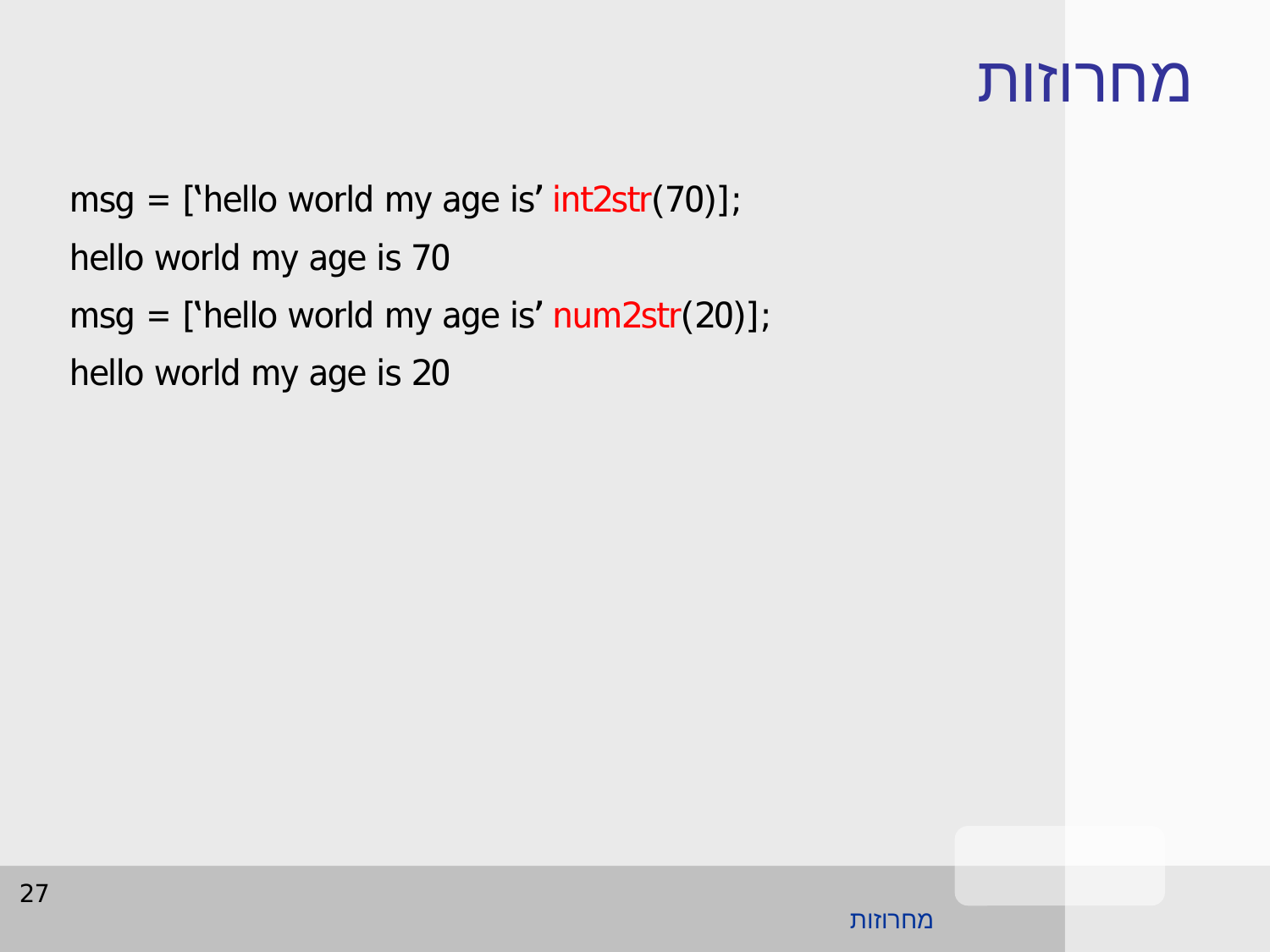

מחרוזות
msg = [‘hello world my age is’ int2str(70)];
hello world my age is 70
msg = [‘hello world my age is’ num2str(20)];
hello world my age is 20

27
מחרוזות